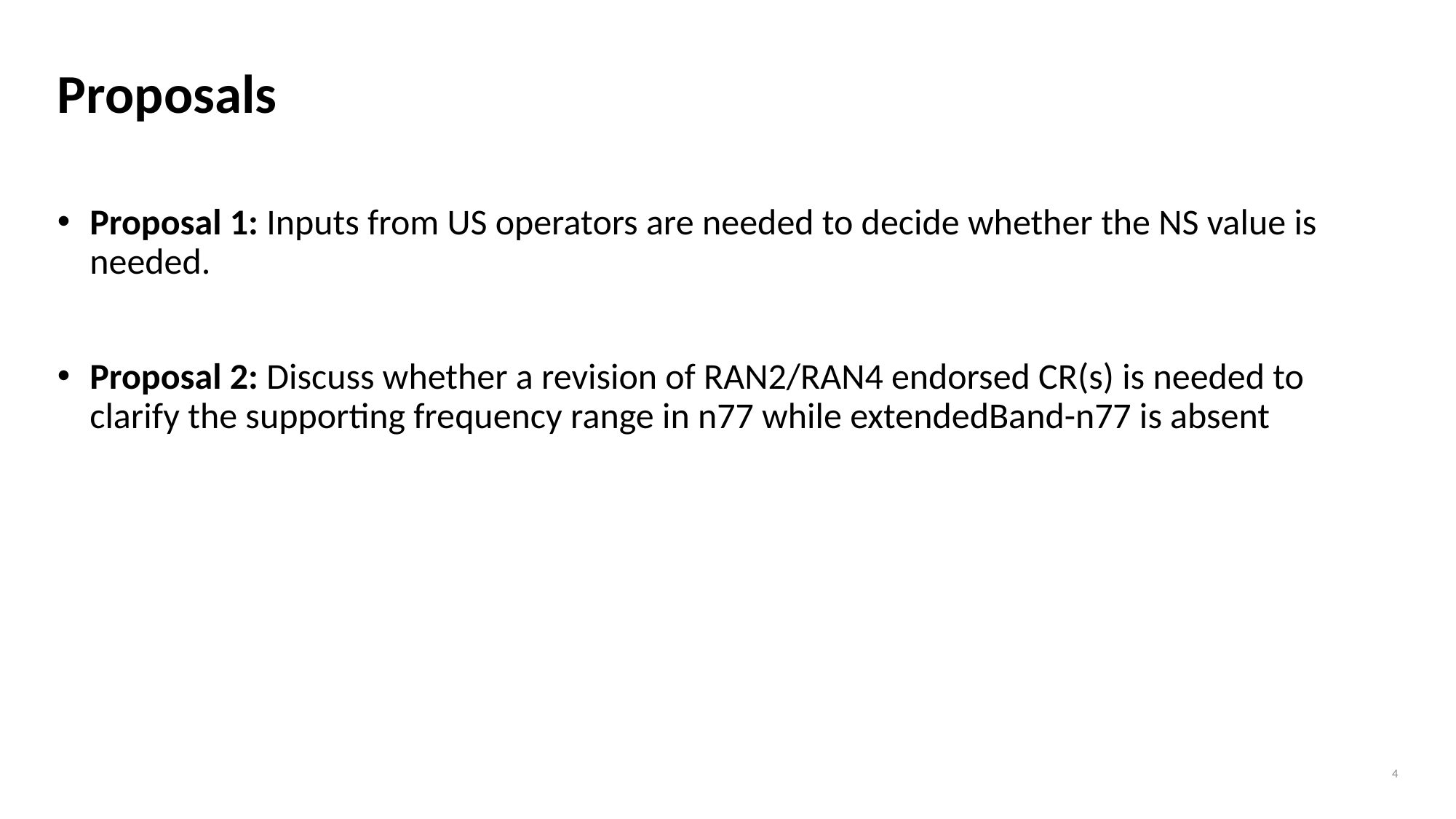

# Proposals
Proposal 1: Inputs from US operators are needed to decide whether the NS value is needed.

Proposal 2: Discuss whether a revision of RAN2/RAN4 endorsed CR(s) is needed to clarify the supporting frequency range in n77 while extendedBand-n77 is absent

4